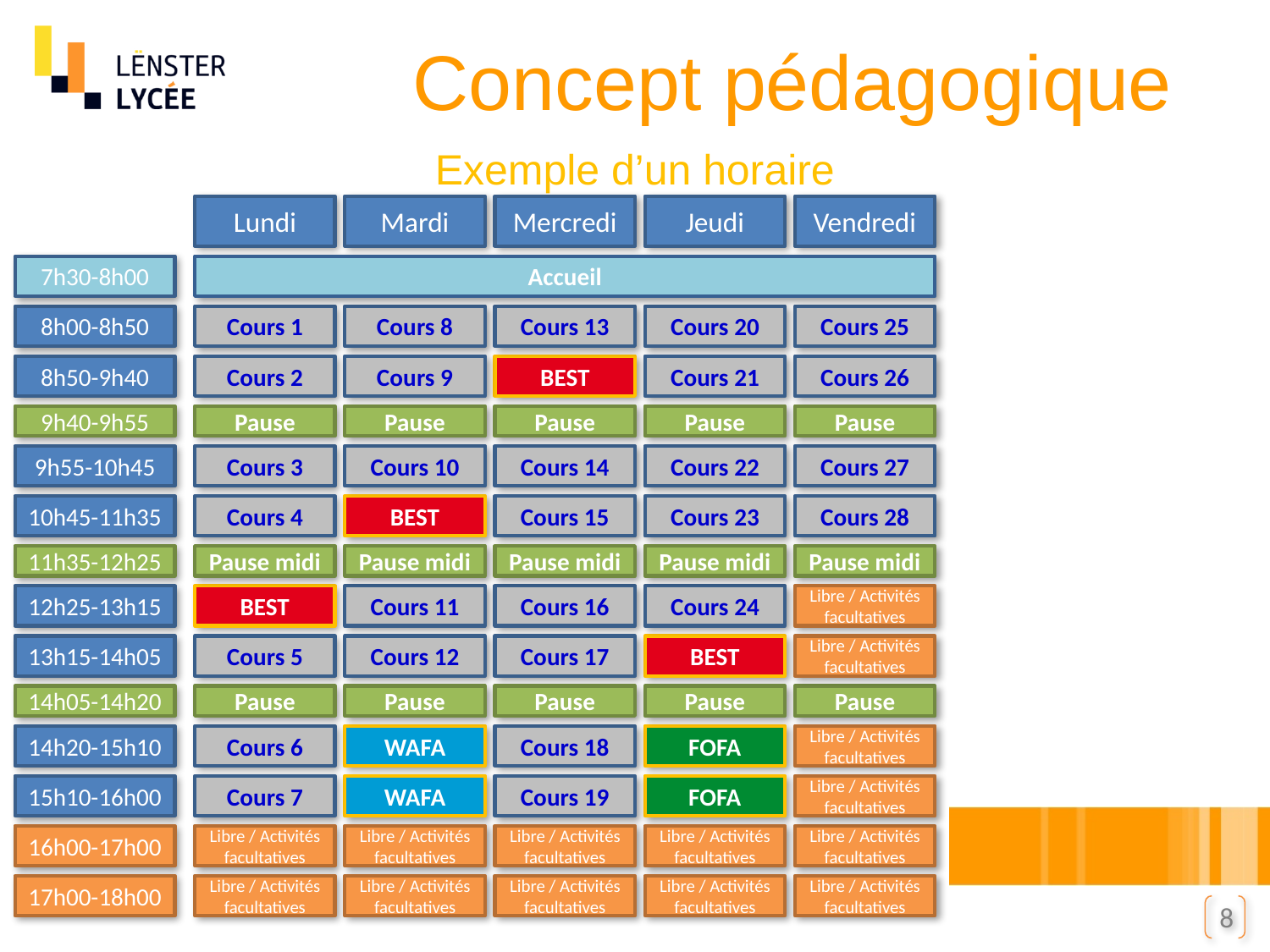

Concept pédagogique
Exemple d’un horaire
Lundi
Mardi
Mercredi
Jeudi
Vendredi
7h30-8h00
8h00-8h50
8h50-9h40
9h40-9h55
9h55-10h45
10h45-11h35
11h35-12h25
12h25-13h15
13h15-14h05
14h05-14h20
14h20-15h10
15h10-16h00
16h00-17h00
17h00-18h00
Accueil
Cours 1
Cours 8
Cours 13
Cours 20
Cours 25
Cours 2
Cours 9
Cours 21
Cours 26
Cours 3
Cours 10
Cours 14
Cours 22
Cours 27
Cours 4
Cours 15
Cours 23
Cours 28
Cours 11
Cours 16
Cours 24
Cours 5
Cours 12
Cours 17
Cours 6
Cours 18
Cours 7
Cours 19
BEST
BEST
BEST
BEST
Pause
Pause
Pause
Pause
Pause
Pause midi
Pause midi
Pause midi
Pause midi
Pause midi
Pause
Pause
Pause
Pause
Pause
Libre / Activités facultatives
Libre / Activités facultatives
Libre / Activités facultatives
Libre / Activités facultatives
WAFA
WAFA
FOFA
FOFA
Libre / Activités facultatives
Libre / Activités facultatives
Libre / Activités facultatives
Libre / Activités facultatives
Libre / Activités facultatives
Libre / Activités facultatives
Libre / Activités facultatives
Libre / Activités facultatives
Libre / Activités facultatives
Libre / Activités facultatives
8